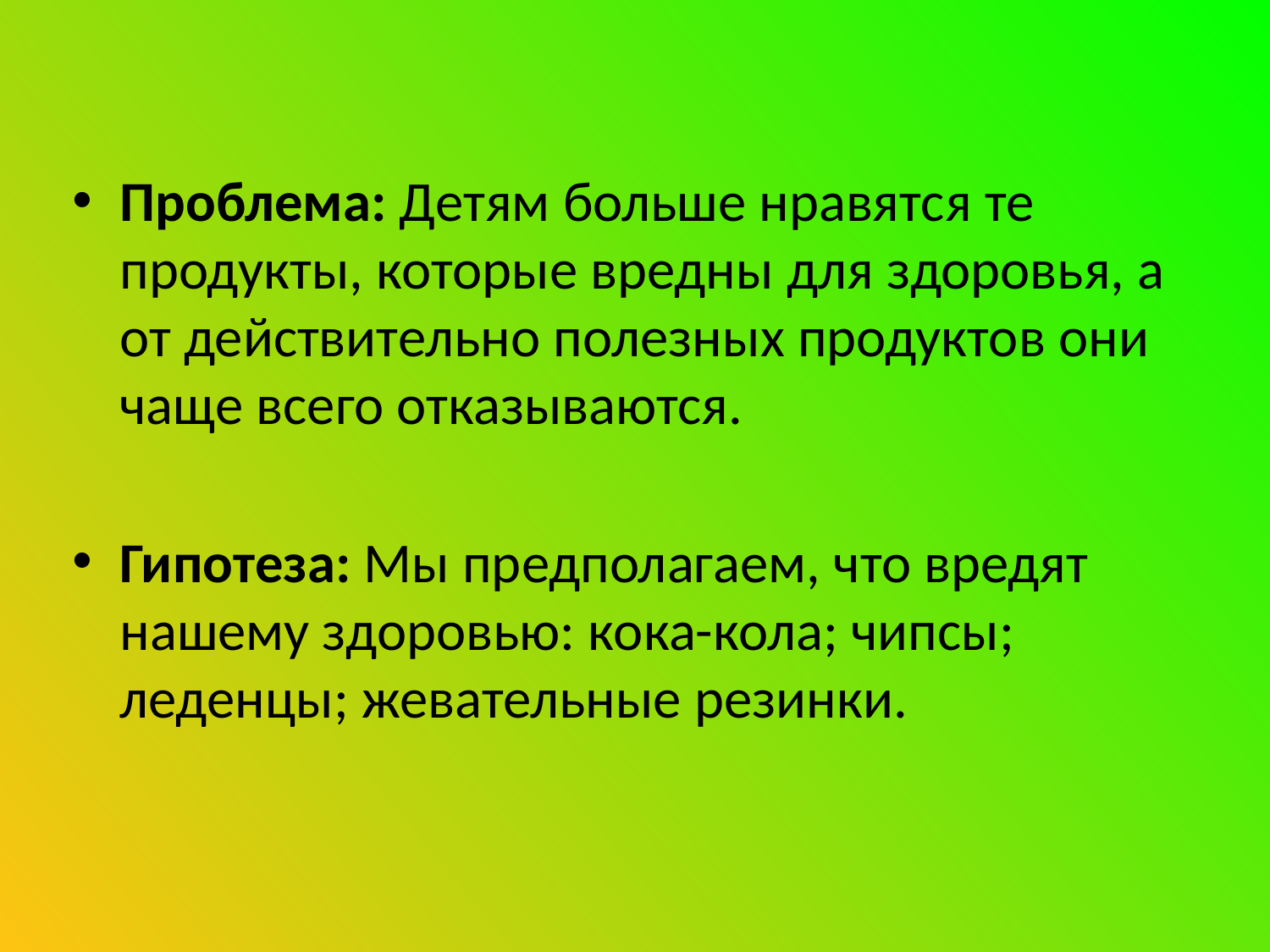

Проблема: Детям больше нравятся те продукты, которые вредны для здоровья, а от действительно полезных продуктов они чаще всего отказываются.

Гипотеза: Мы предполагаем, что вредят нашему здоровью: кока-кола; чипсы; леденцы; жевательные резинки.